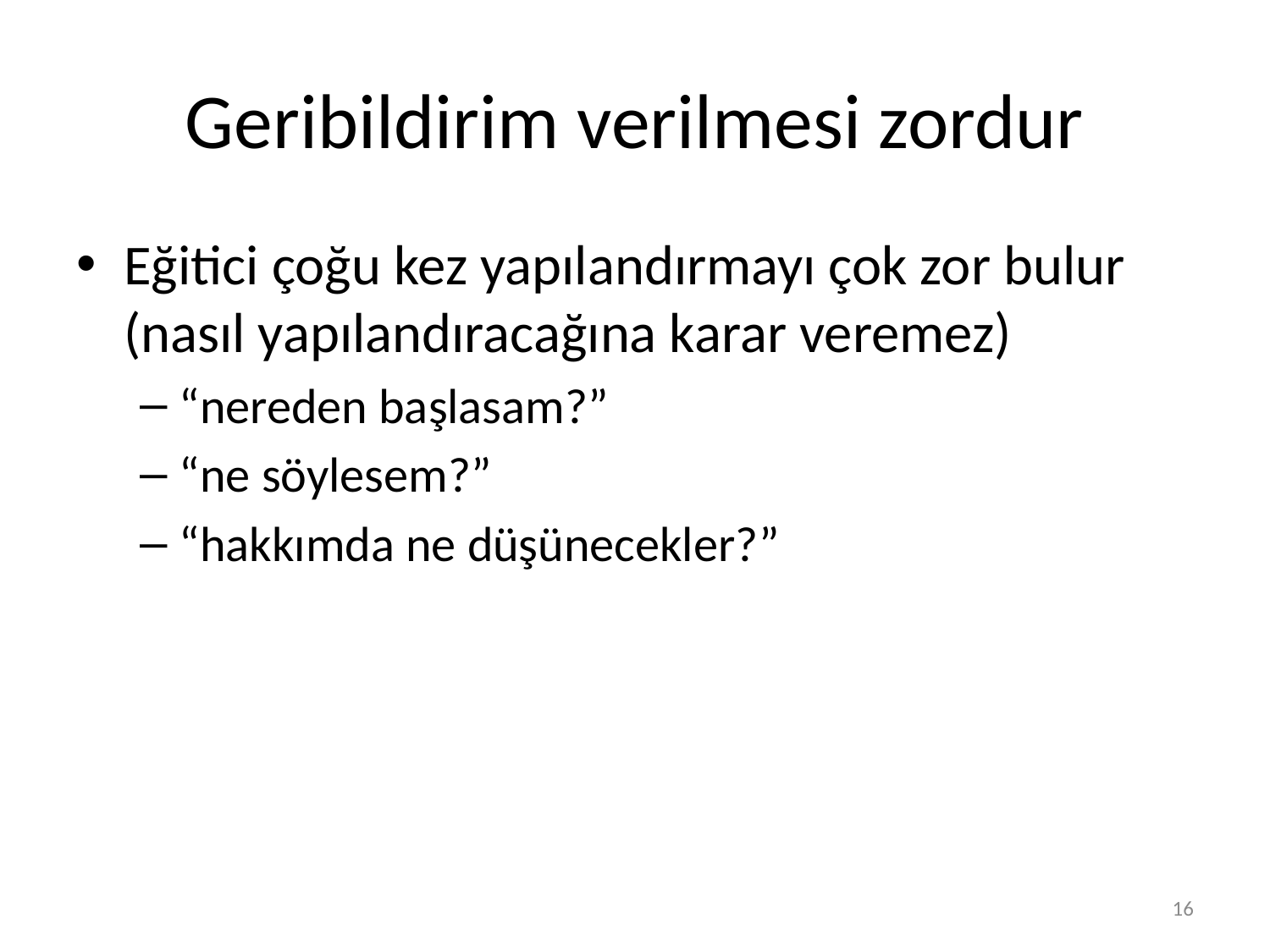

# Geribildirim verilmesi zordur
Eğitici çoğu kez yapılandırmayı çok zor bulur (nasıl yapılandıracağına karar veremez)
“nereden başlasam?”
“ne söylesem?”
“hakkımda ne düşünecekler?”
16